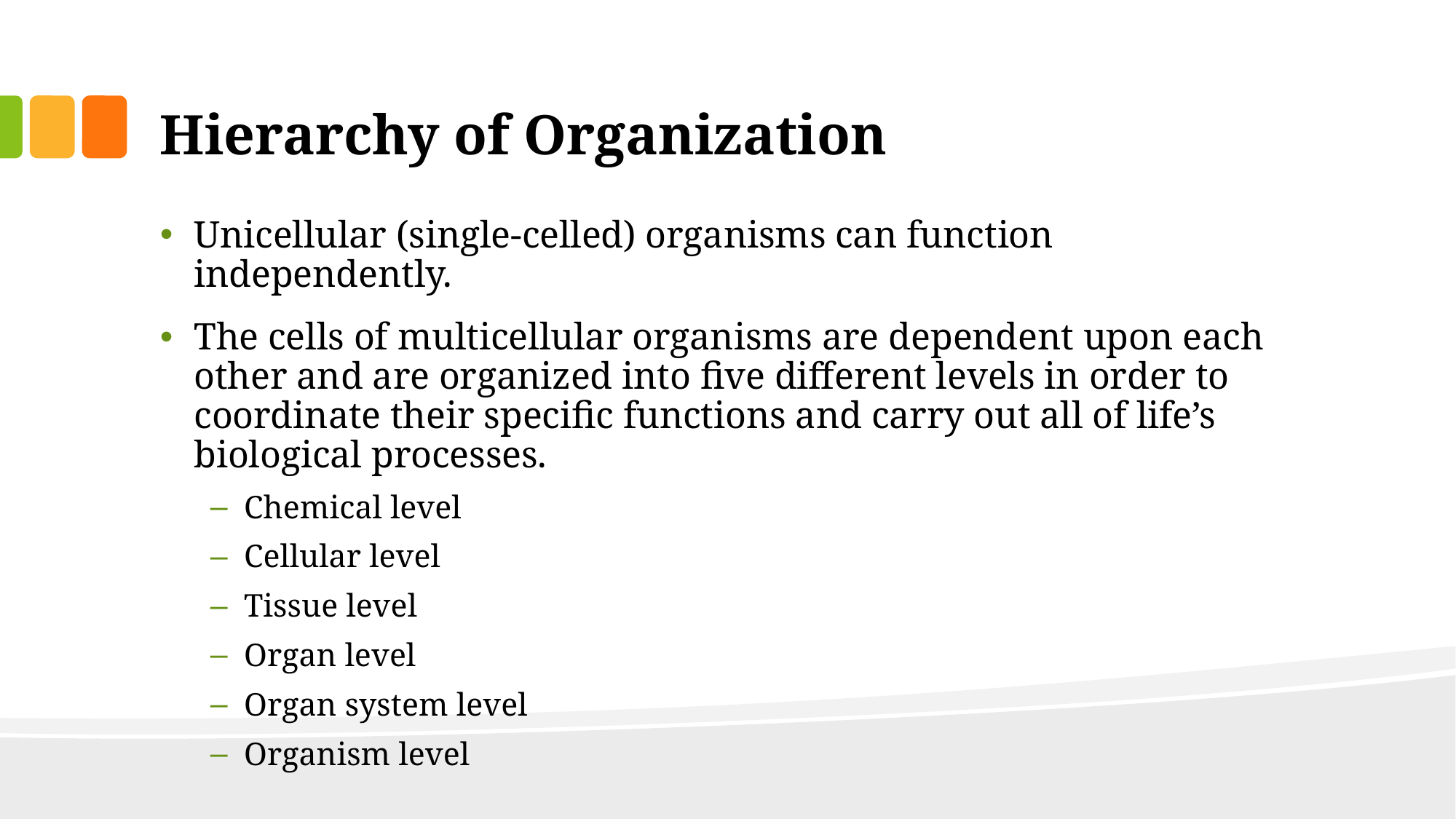

# Hierarchy of Organization
Unicellular (single-celled) organisms can function independently.
The cells of multicellular organisms are dependent upon each other and are organized into five different levels in order to coordinate their specific functions and carry out all of life’s biological processes.
Chemical level
Cellular level
Tissue level
Organ level
Organ system level
Organism level